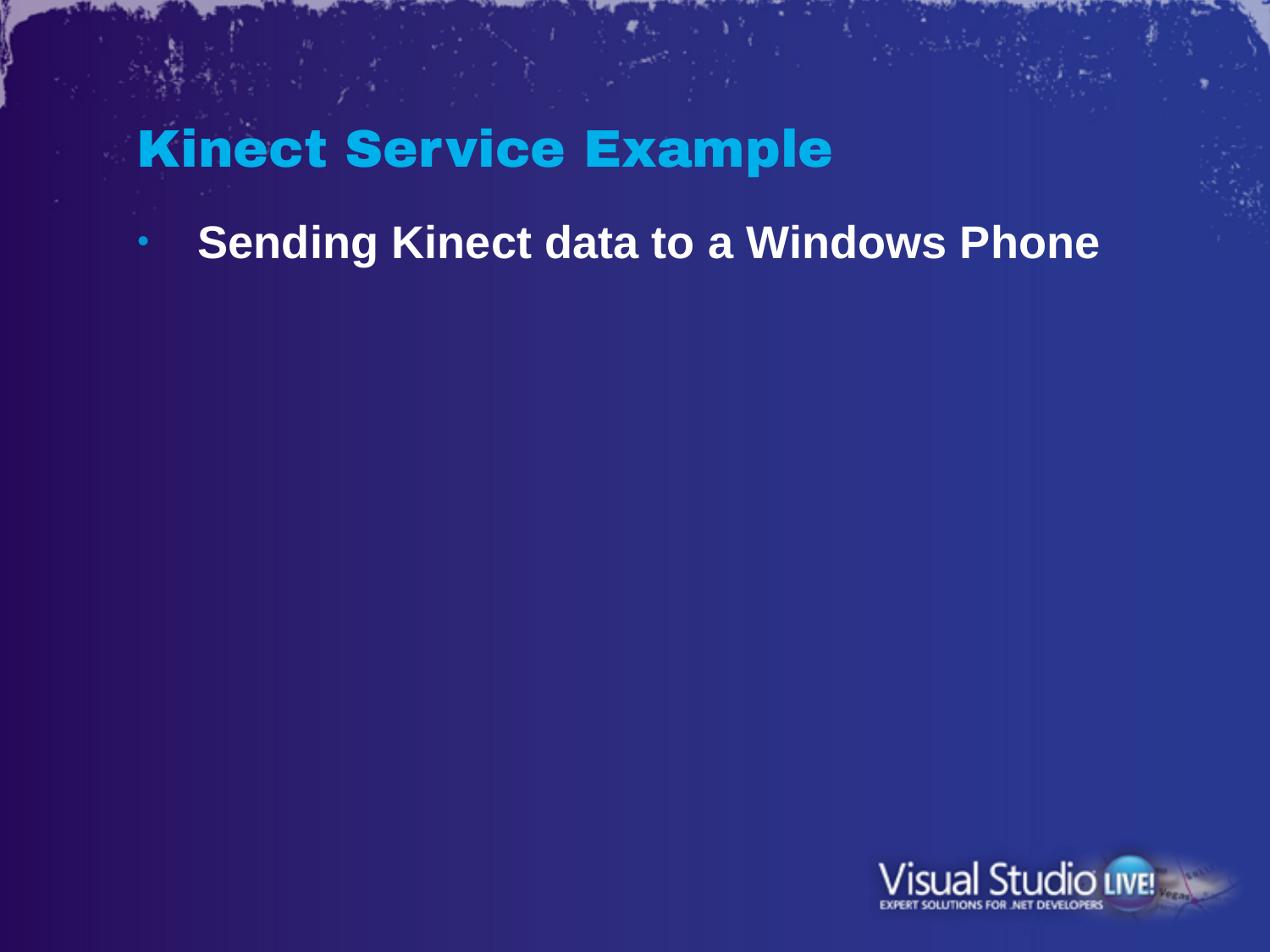

# Kinect Service Example
Sending Kinect data to a Windows Phone